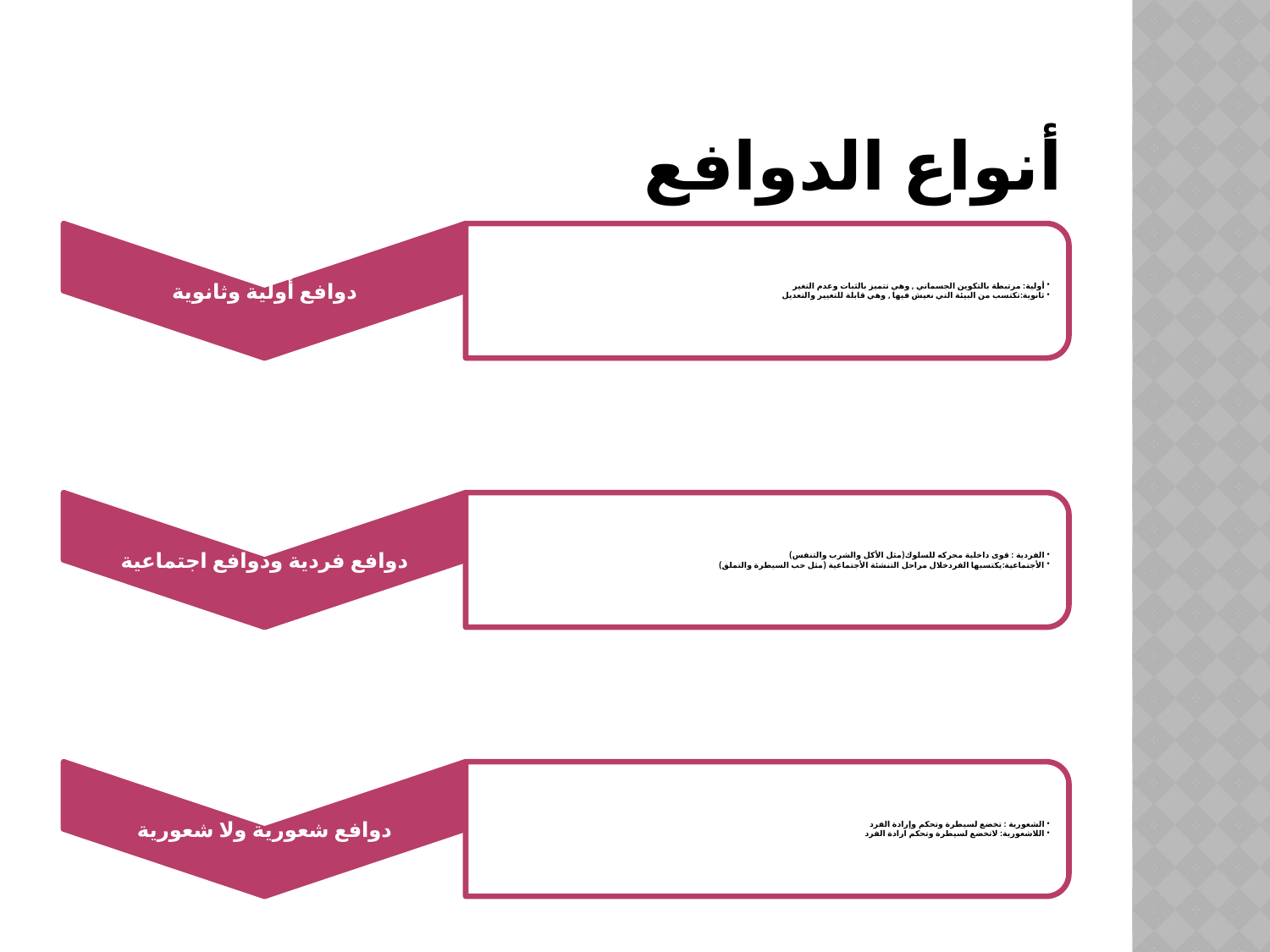

# أنواع الدوافع
دوافع أولية وثانوية
أولية: مرتبطة بالتكوين الجسماني , وهي تتميز بالثبات وعدم التغير
دوافع فردية ودوافع اجتماعية
الشعورية : تخضع لسيطرة وتحكم وإرادة الفرد